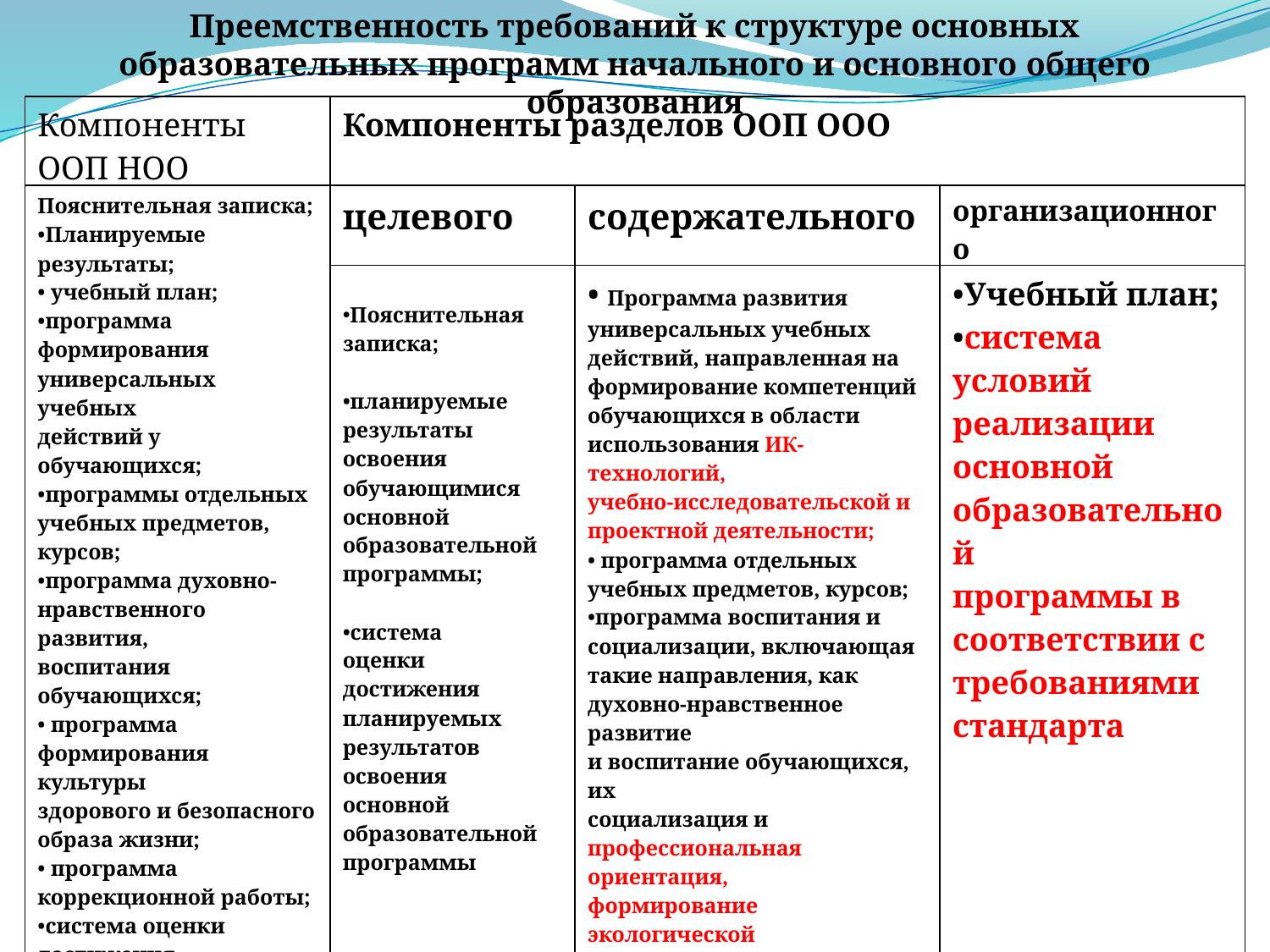

Преемственность требований к структуре основных
образовательных программ начального и основного общего образования
| Компоненты ООП НОО | Компоненты разделов ООП ООО |  |  |
| --- | --- | --- | --- |
| Пояснительная записка; •Планируемые результаты; • учебный план; •программа формирования универсальных учебных действий у обучающихся; •программы отдельных учебных предметов, курсов; •программа духовно- нравственного развития, воспитания обучающихся; • программа формирования культуры здорового и безопасного образа жизни; • программа коррекционной работы; •система оценки достижения планируемых результатов освоения основной образовательной программы . | целевого | содержательного | организационного |
|  | Пояснительная записка; •планируемые результаты освоения обучающимися основной образовательной программы; •система оценки достижения планируемых результатов освоения основной образовательной программы | • Программа развития универсальных учебных действий, направленная на формирование компетенций обучающихся в области использования ИК-технологий, учебно-исследовательской и проектной деятельности; • программа отдельных учебных предметов, курсов; •программа воспитания и социализации, включающая такие направления, как духовно-нравственное развитие и воспитание обучающихся, их социализация и профессиональная ориентация, формирование экологической культуры, культуры здорового и безопасного образа жизни; •программа коррекционной работы. | •Учебный план; •система условий реализации основной образовательной программы в соответствии с требованиями стандарта |